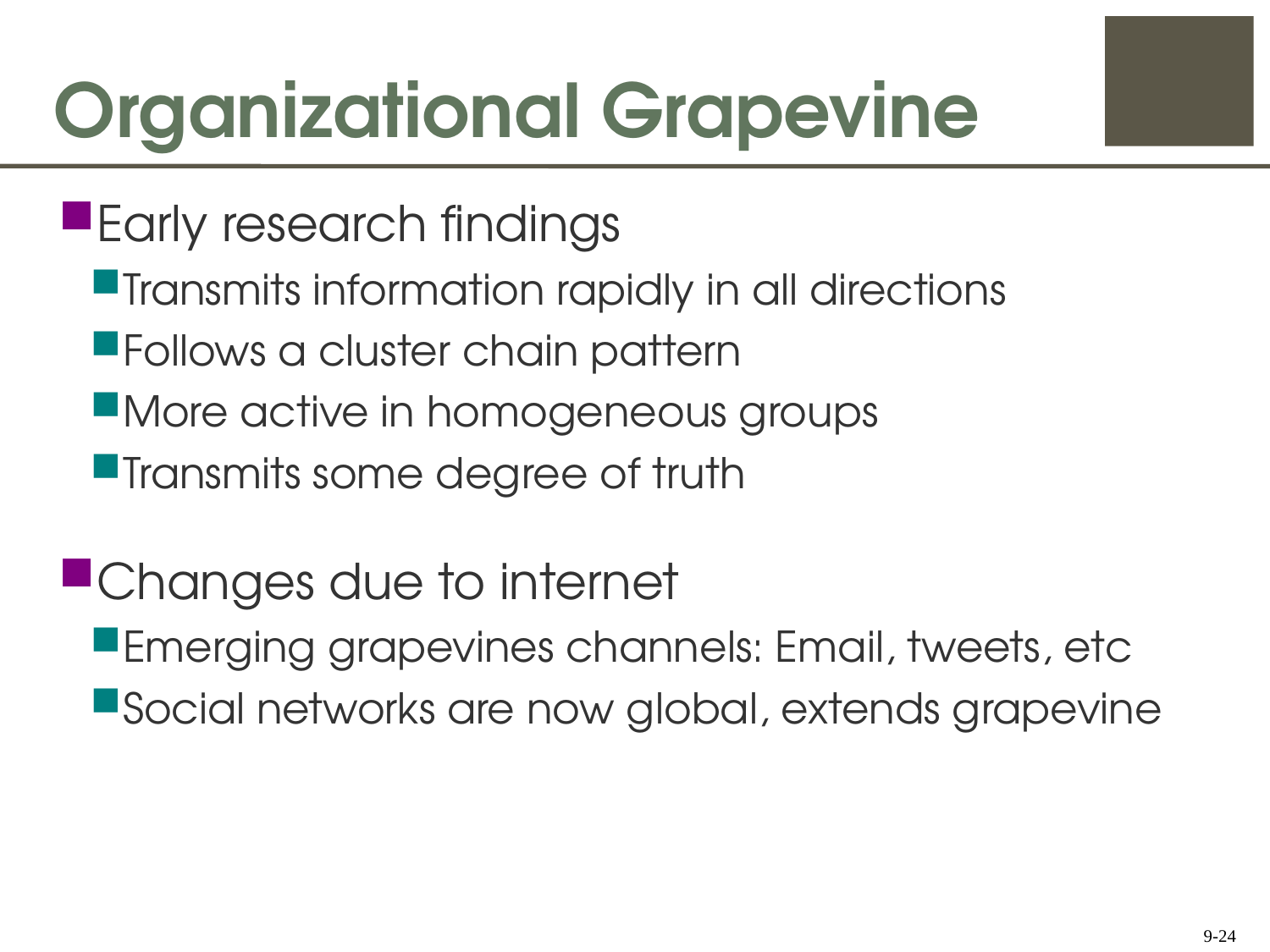

# Organizational Grapevine
Early research findings
Transmits information rapidly in all directions
Follows a cluster chain pattern
More active in homogeneous groups
Transmits some degree of truth
Changes due to internet
Emerging grapevines channels: Email, tweets, etc
Social networks are now global, extends grapevine